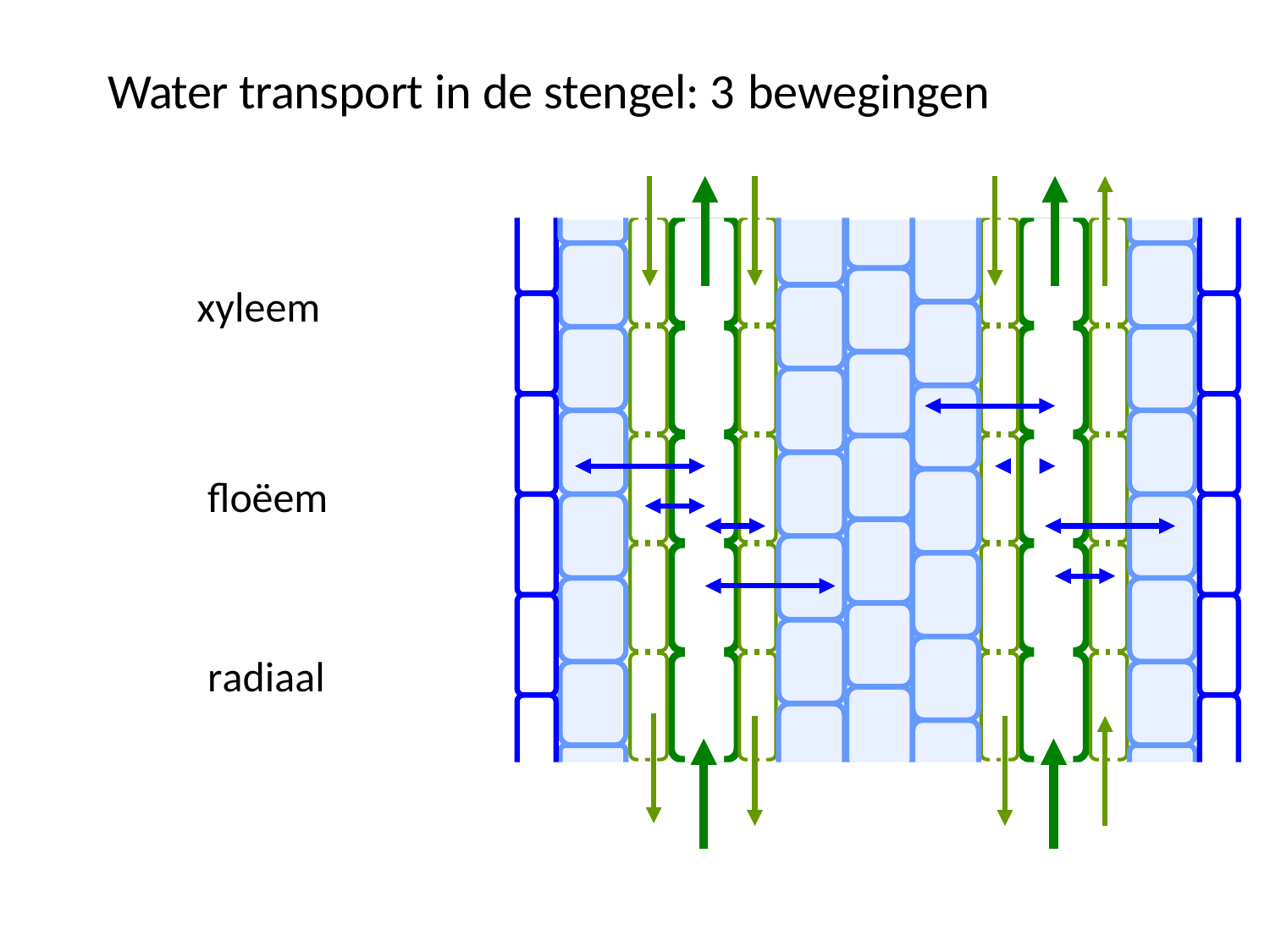

# Water transport in de stengel: 3 bewegingen

xyleem

floëem

radiaal